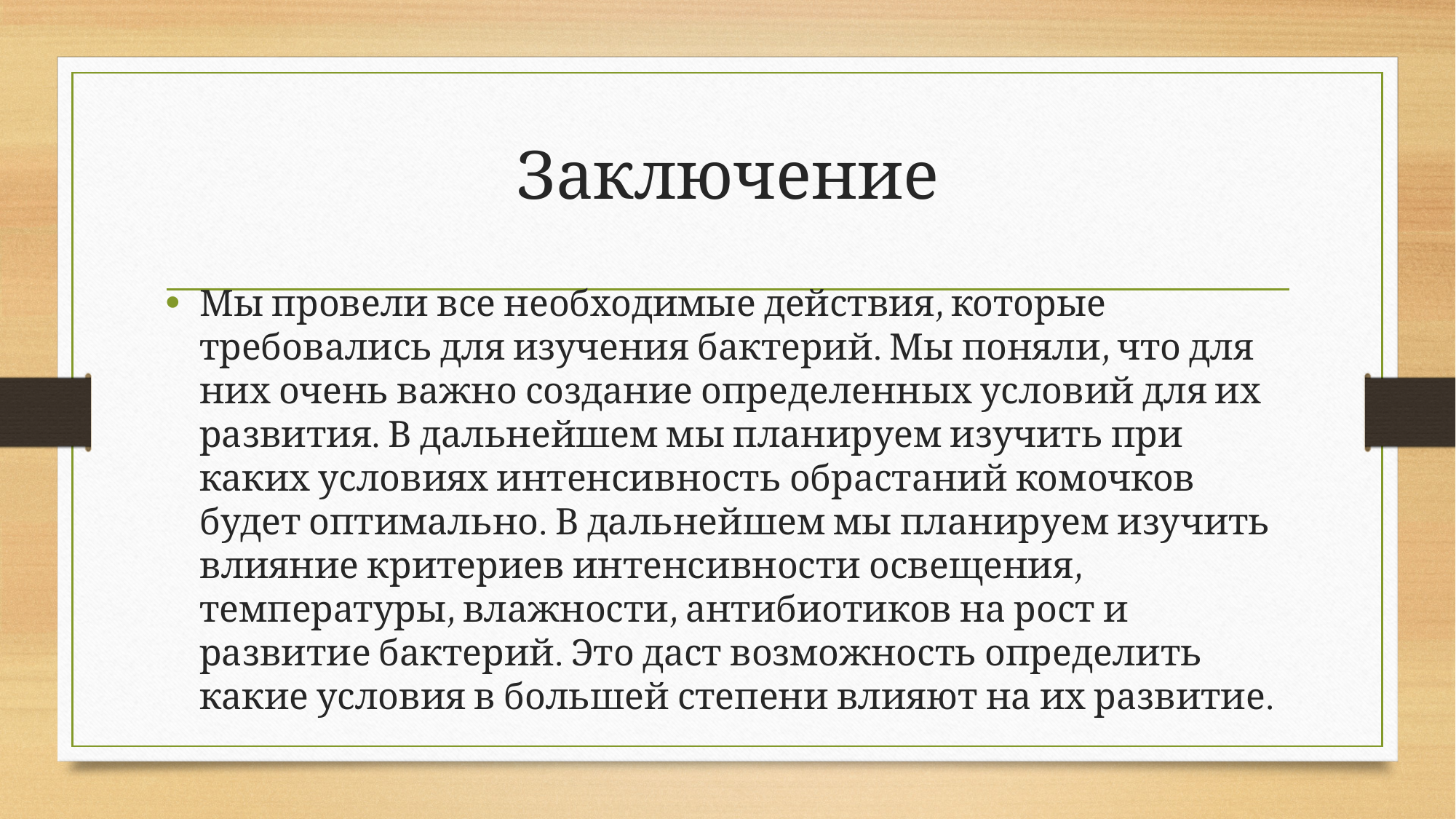

# Заключение
Мы провели все необходимые действия, которые требовались для изучения бактерий. Мы поняли, что для них очень важно создание определенных условий для их развития. В дальнейшем мы планируем изучить при каких условиях интенсивность обрастаний комочков будет оптимально. В дальнейшем мы планируем изучить влияние критериев интенсивности освещения, температуры, влажности, антибиотиков на рост и развитие бактерий. Это даст возможность определить какие условия в большей степени влияют на их развитие.